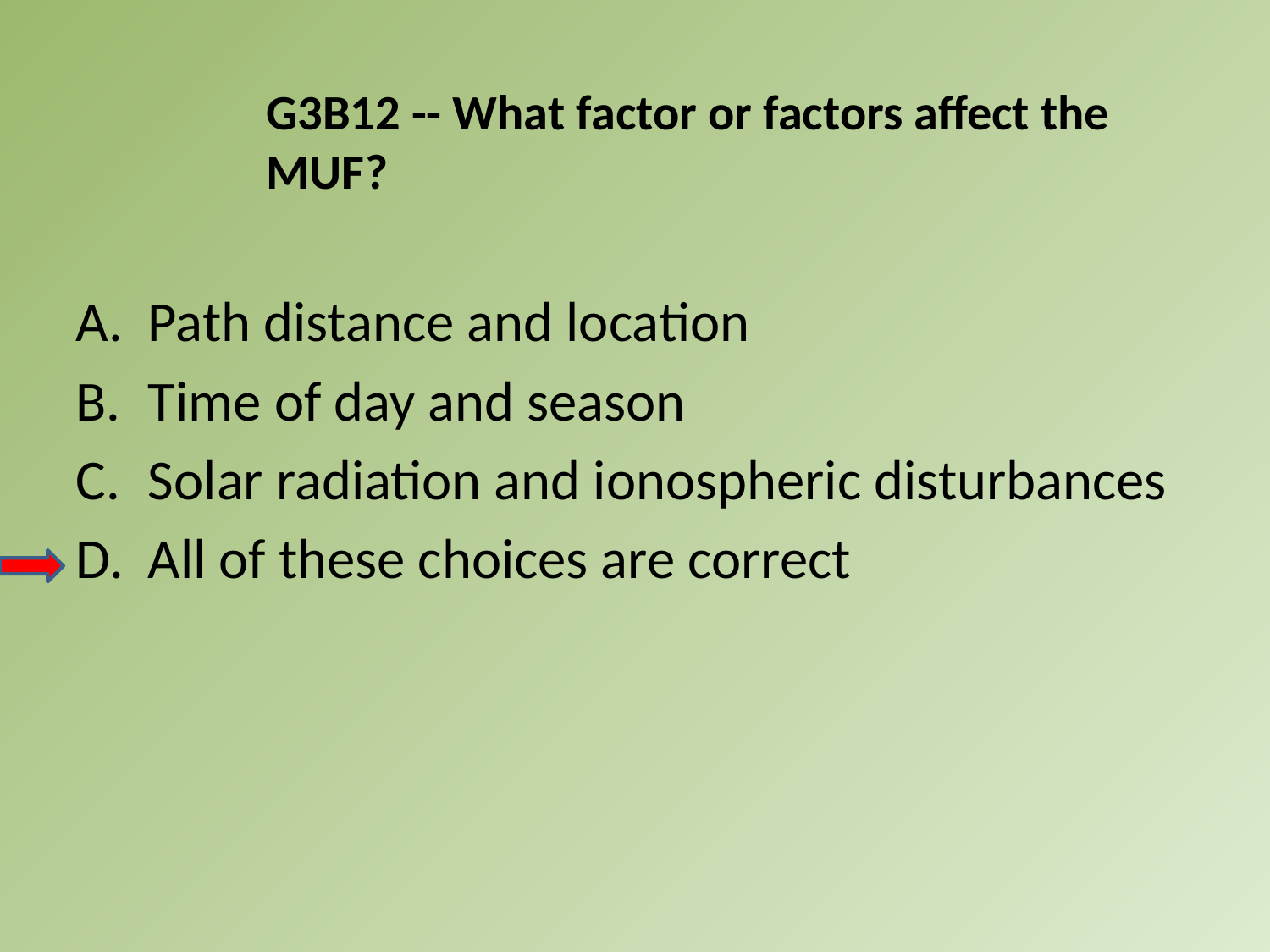

G3B12 -- What factor or factors affect the MUF?
A.	Path distance and location
B.	Time of day and season
C.	Solar radiation and ionospheric disturbances
D.	All of these choices are correct